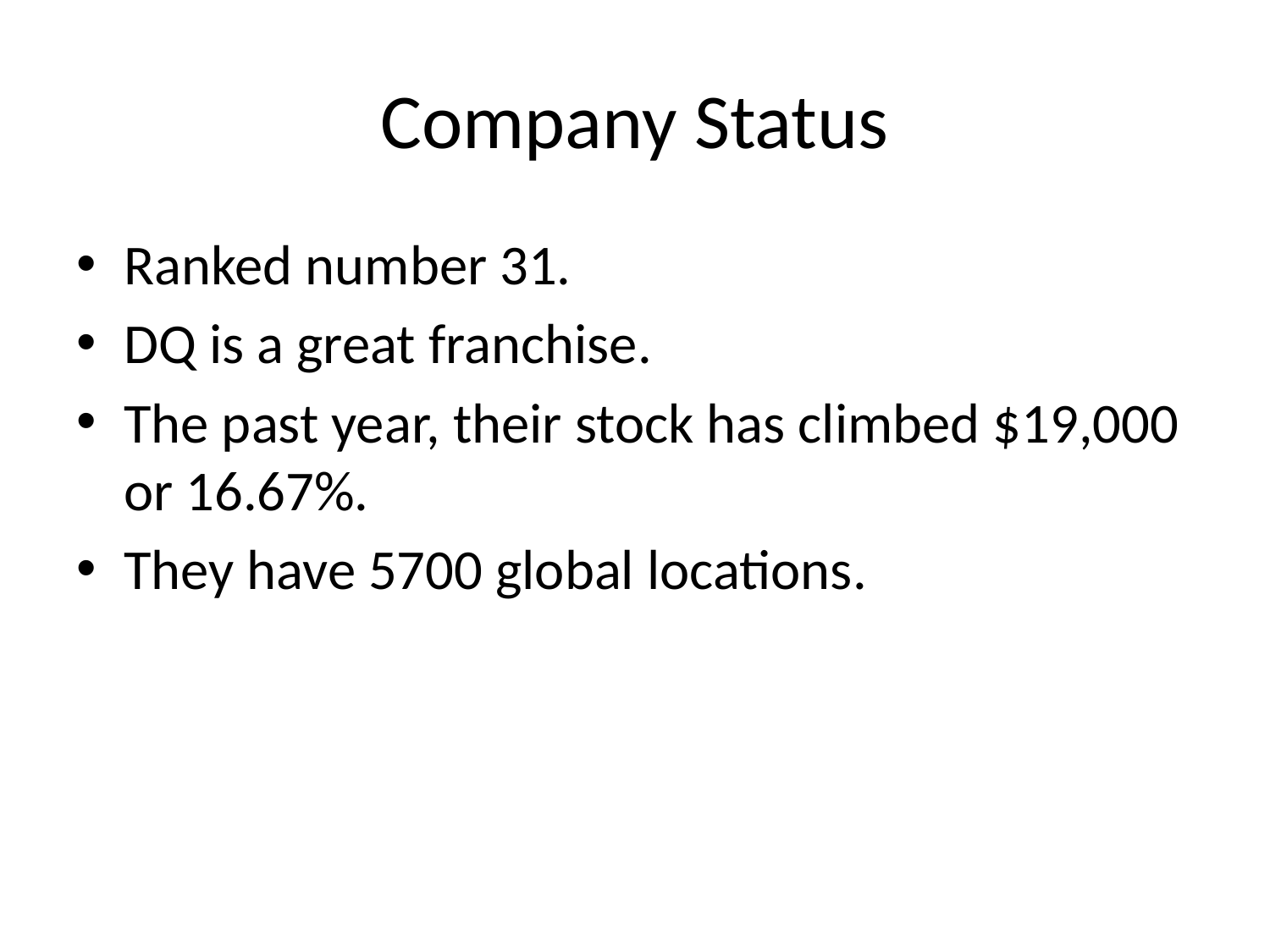

# Company Status
Ranked number 31.
DQ is a great franchise.
The past year, their stock has climbed $19,000 or 16.67%.
They have 5700 global locations.